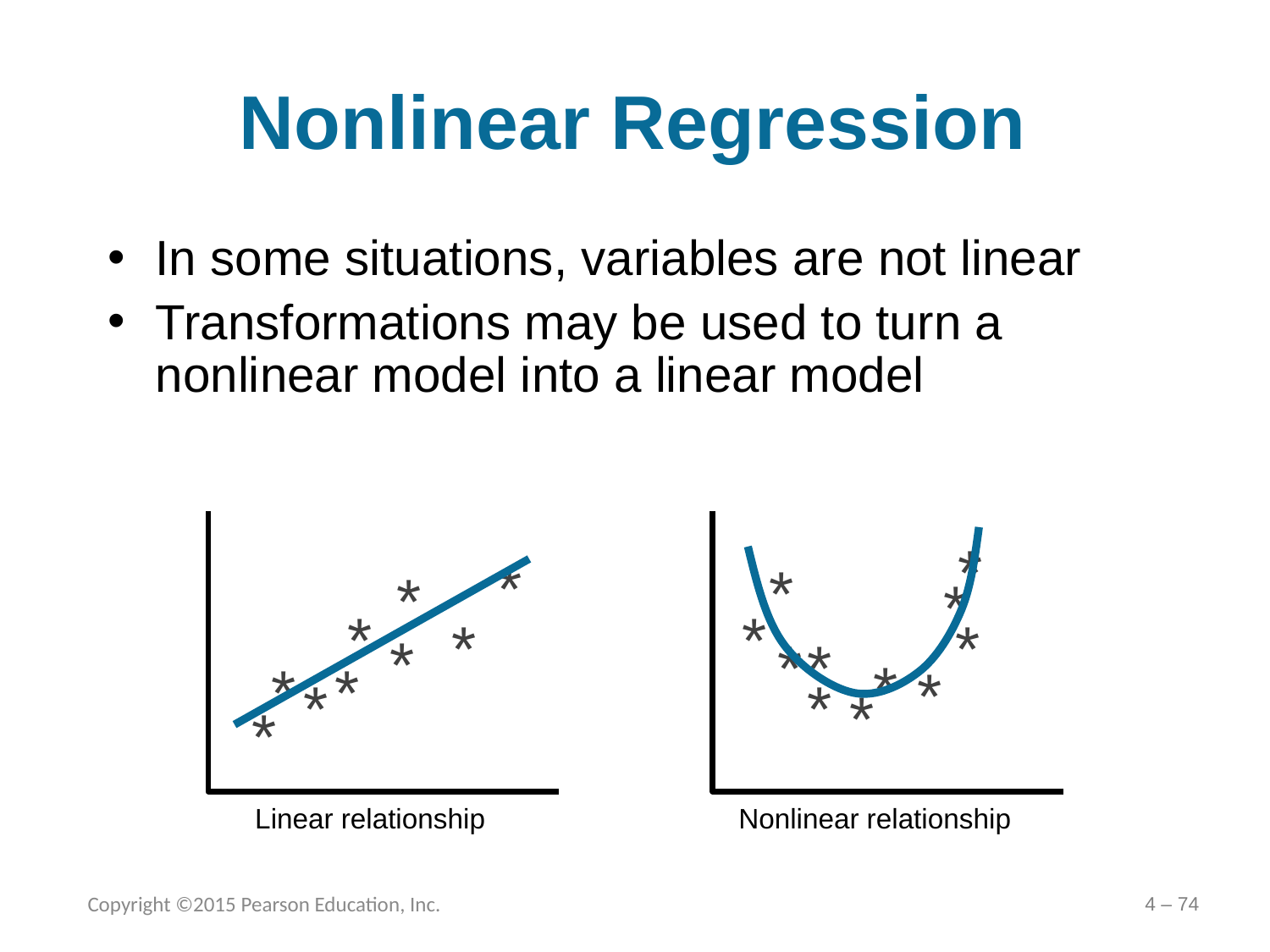

# Nonlinear Regression
In some situations, variables are not linear
Transformations may be used to turn a nonlinear model into a linear model

Linear relationship

Nonlinear relationship
*
*
*
*
*
*
*
*
*
*
*

*
*
*
*
*
*
*
*
*

Copyright ©2015 Pearson Education, Inc.
4 – 74